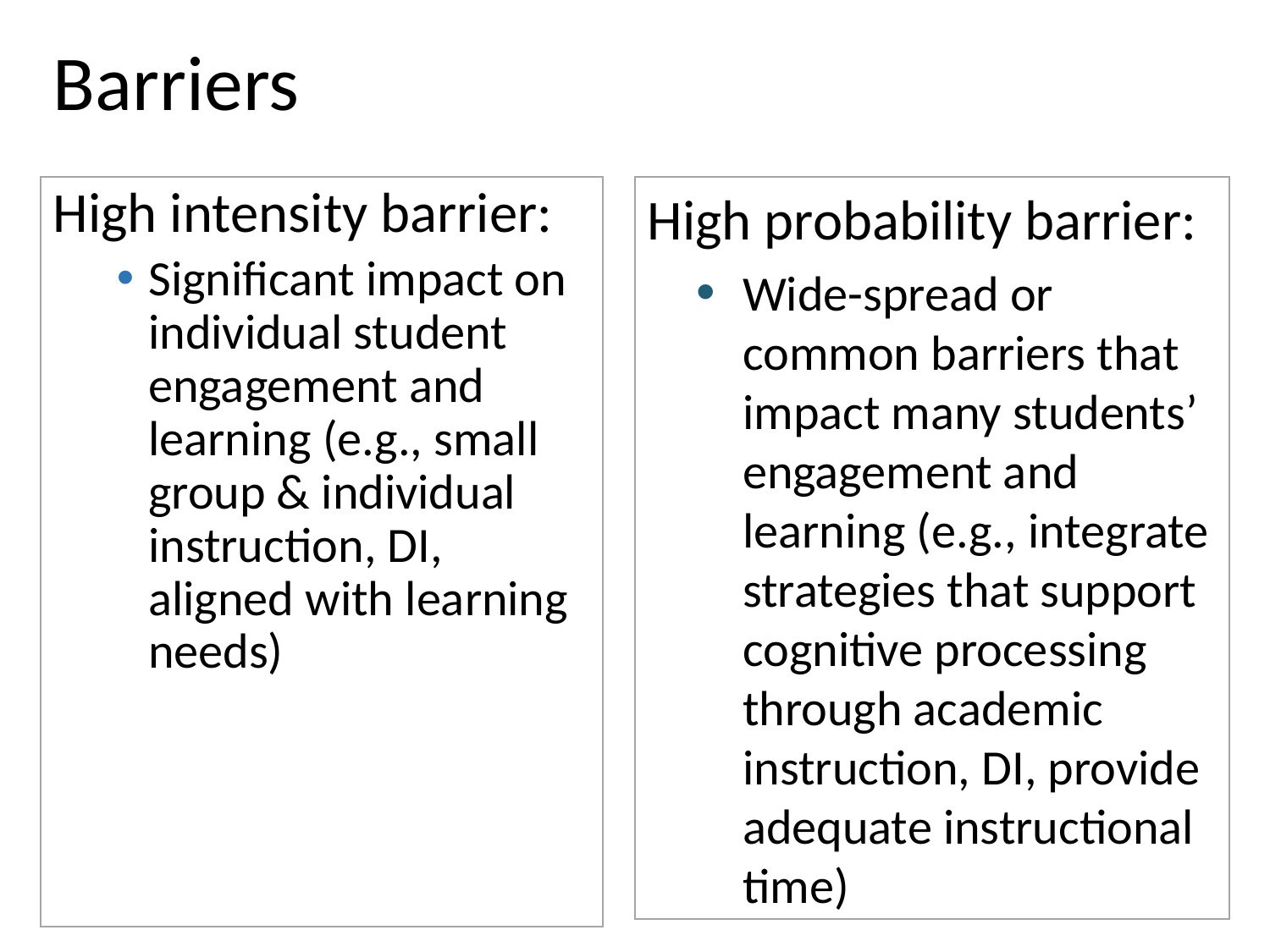

# Barriers
High intensity barrier:
Significant impact on individual student engagement and learning (e.g., small group & individual instruction, DI, aligned with learning needs)

High probability barrier:
Wide-spread or common barriers that impact many students’ engagement and learning (e.g., integrate strategies that support cognitive processing through academic instruction, DI, provide adequate instructional time)